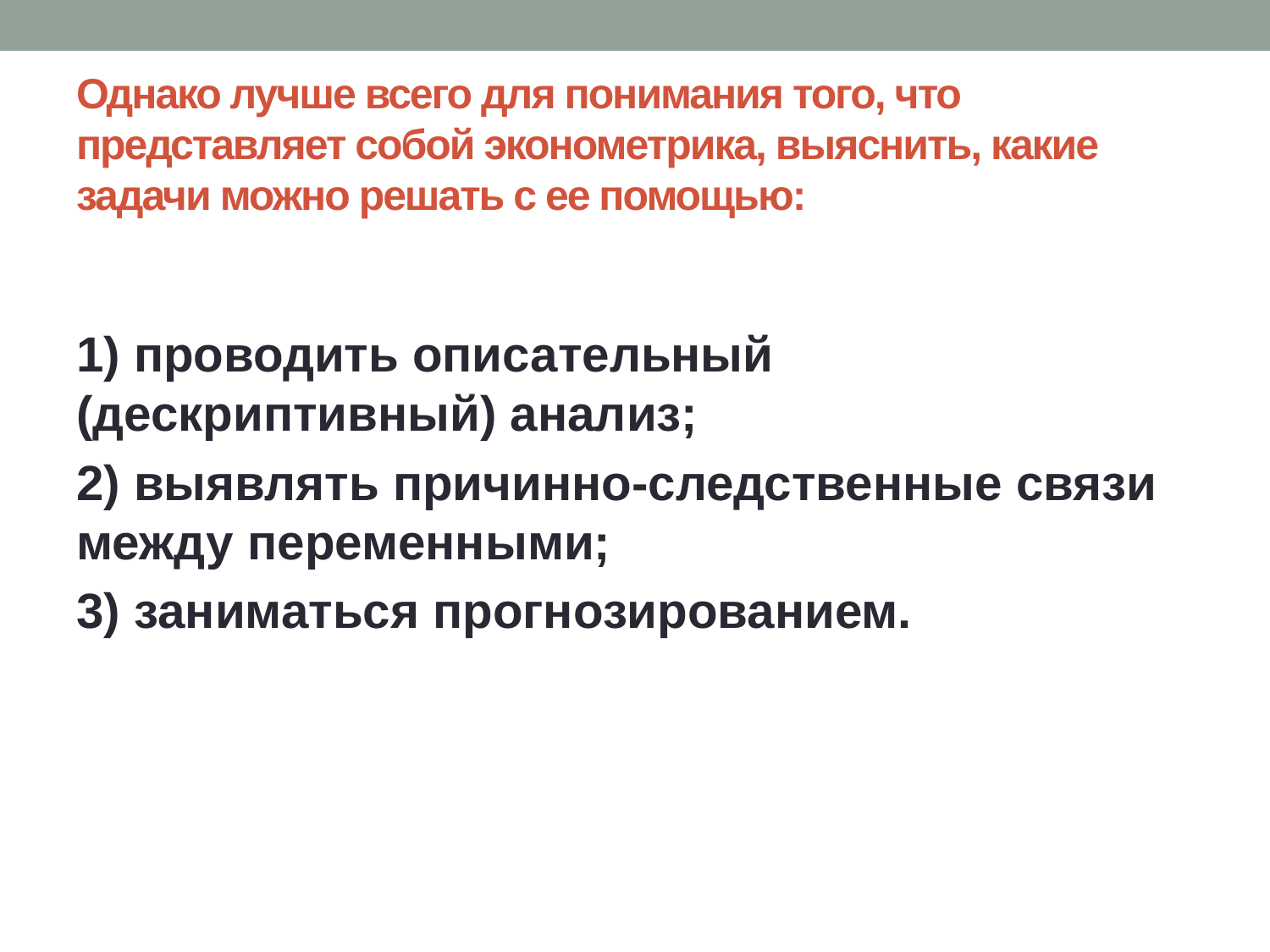

# Однако лучше всего для понимания того, что представляет собой эконометрика, выяснить, какие задачи можно решать с ее помощью:
1) проводить описательный (дескриптивный) анализ;
2) выявлять причинно-следственные связи между переменными;
3) заниматься прогнозированием.